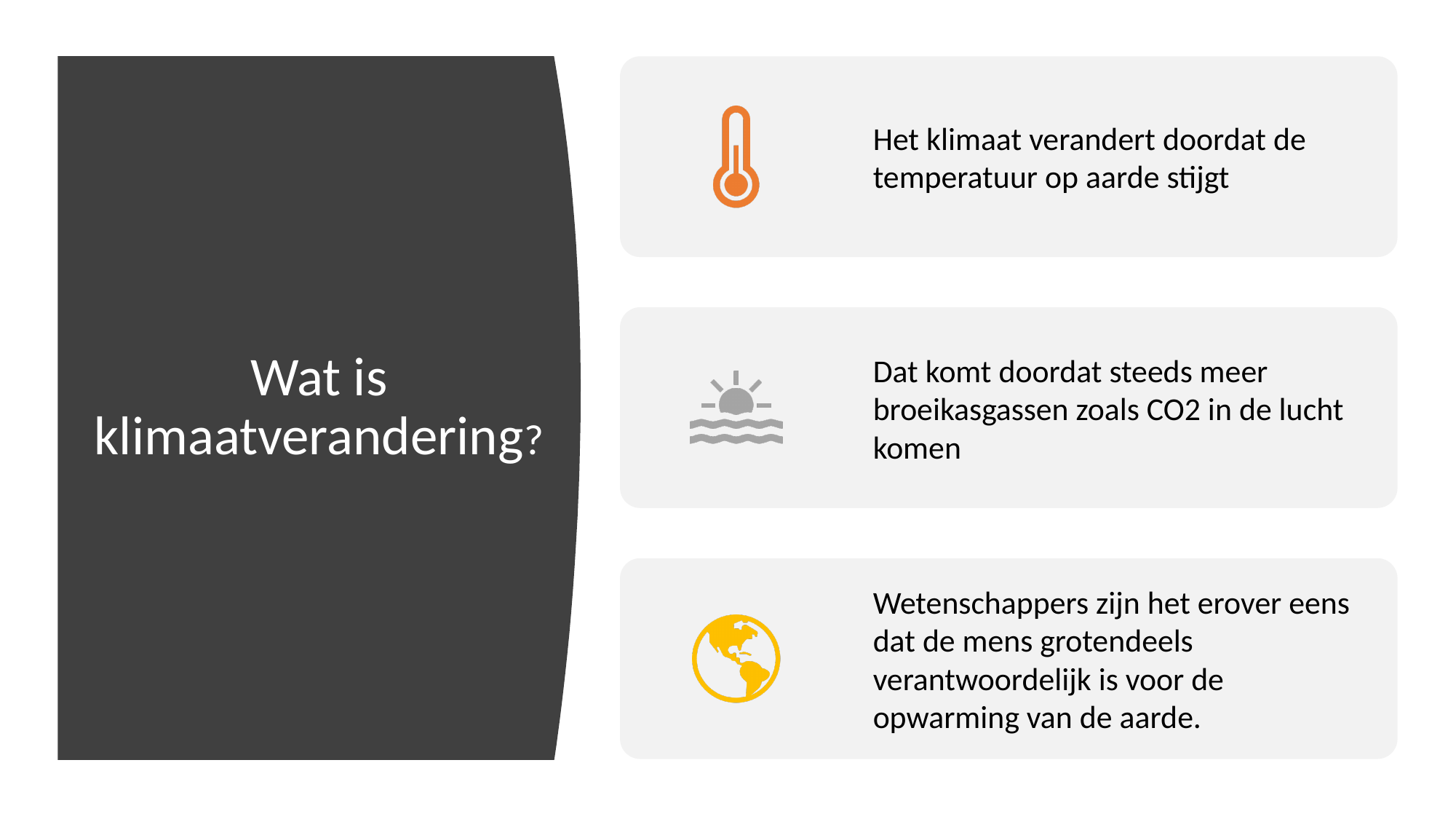

Het klimaat verandert doordat de temperatuur op aarde stijgt
Dat komt doordat steeds meer broeikasgassen zoals CO2 in de lucht komen
Wetenschappers zijn het erover eens dat de mens grotendeels verantwoordelijk is voor de opwarming van de aarde.

# Wat is klimaatverandering?